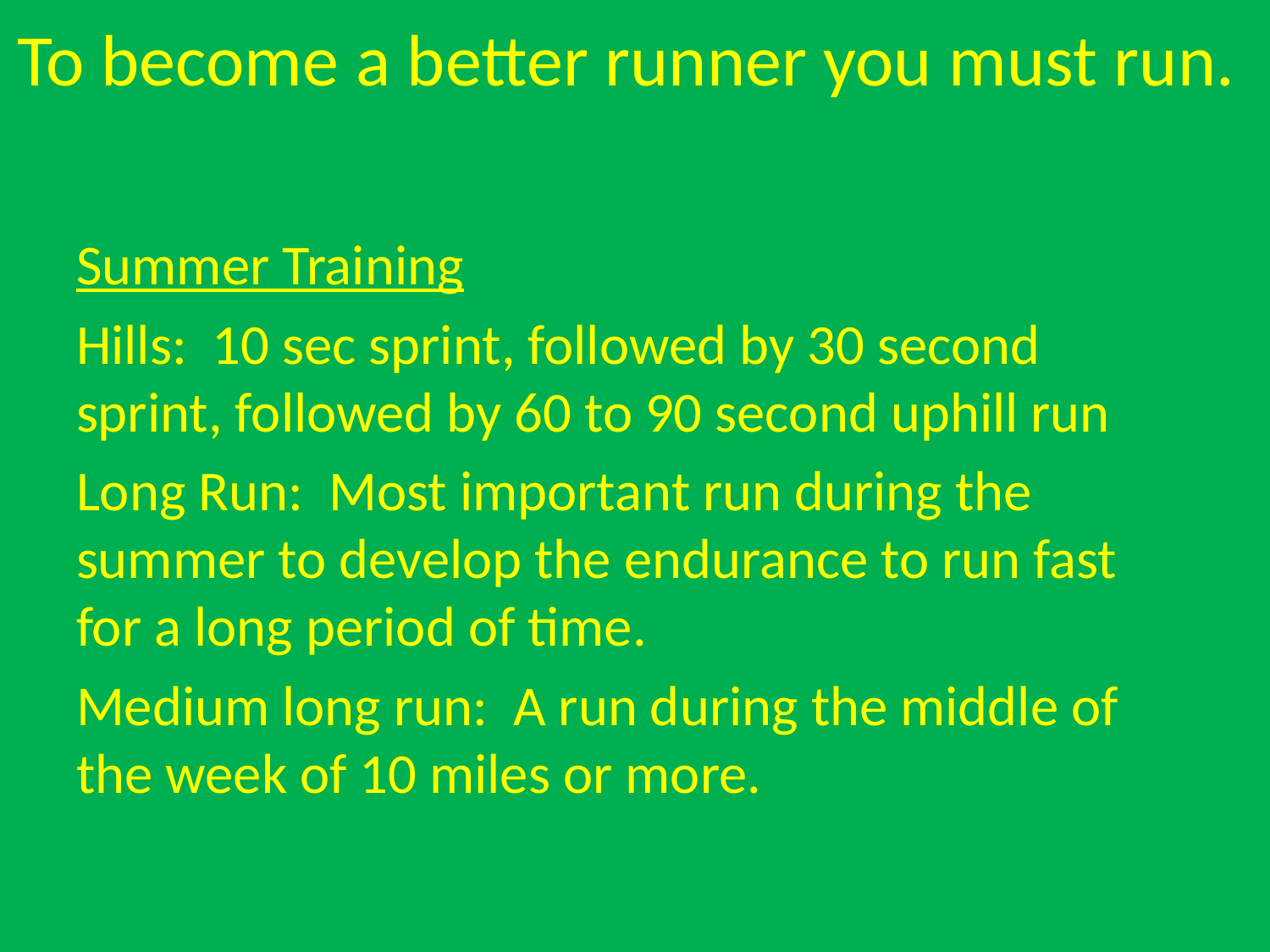

# To become a better runner you must run.
Summer Training
Hills:  10 sec sprint, followed by 30 second sprint, followed by 60 to 90 second uphill run
Long Run:  Most important run during the summer to develop the endurance to run fast for a long period of time.
Medium long run:  A run during the middle of the week of 10 miles or more.